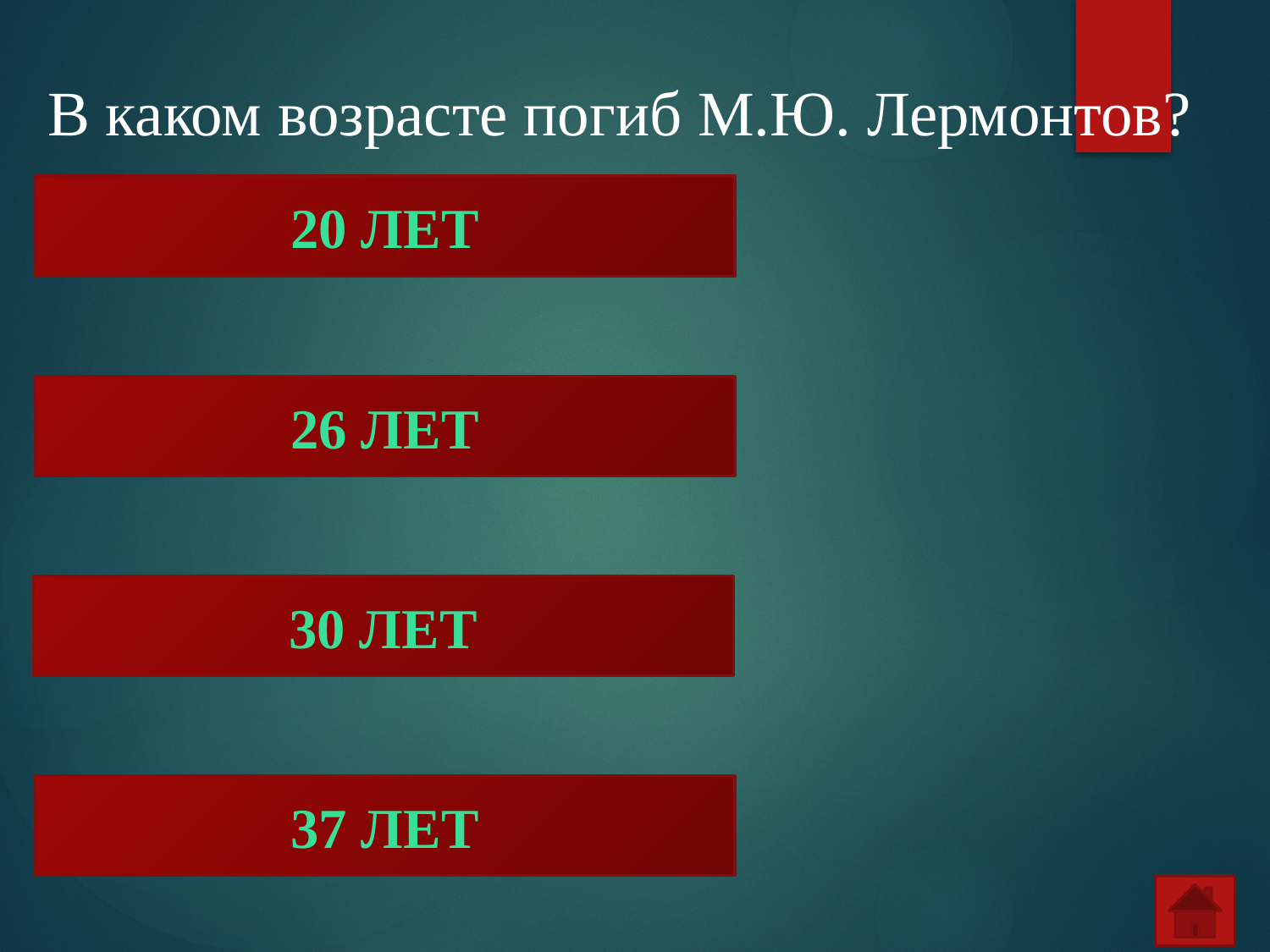

В каком возрасте погиб М.Ю. Лермонтов?
20 лет
26 лет
30 лет
37 лет